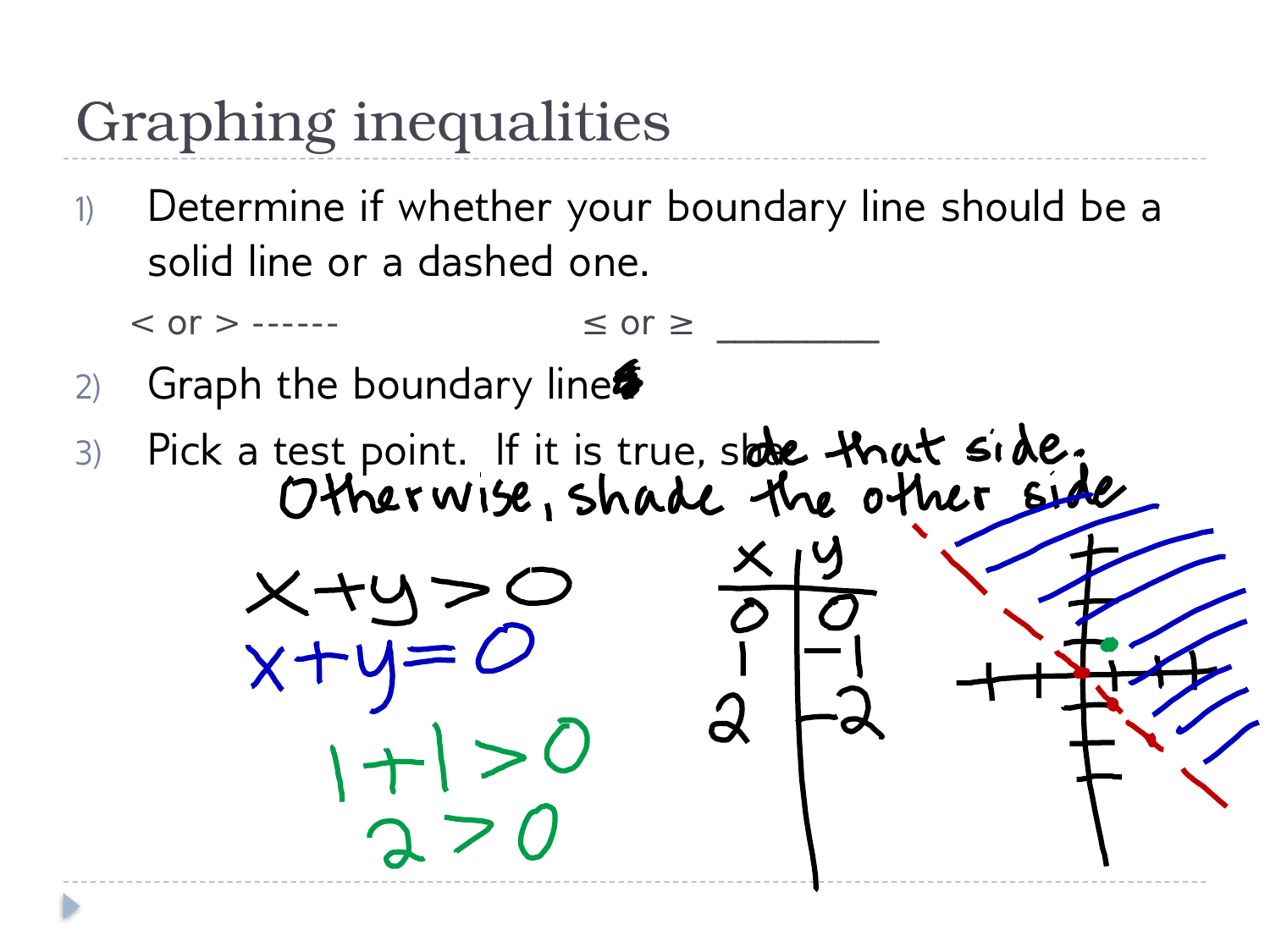

# Graphing inequalities
Determine if whether your boundary line should be a solid line or a dashed one.
< or > ------		≤ or ≥  _________
Graph the boundary line f
Pick a test point.  If it is true, sha